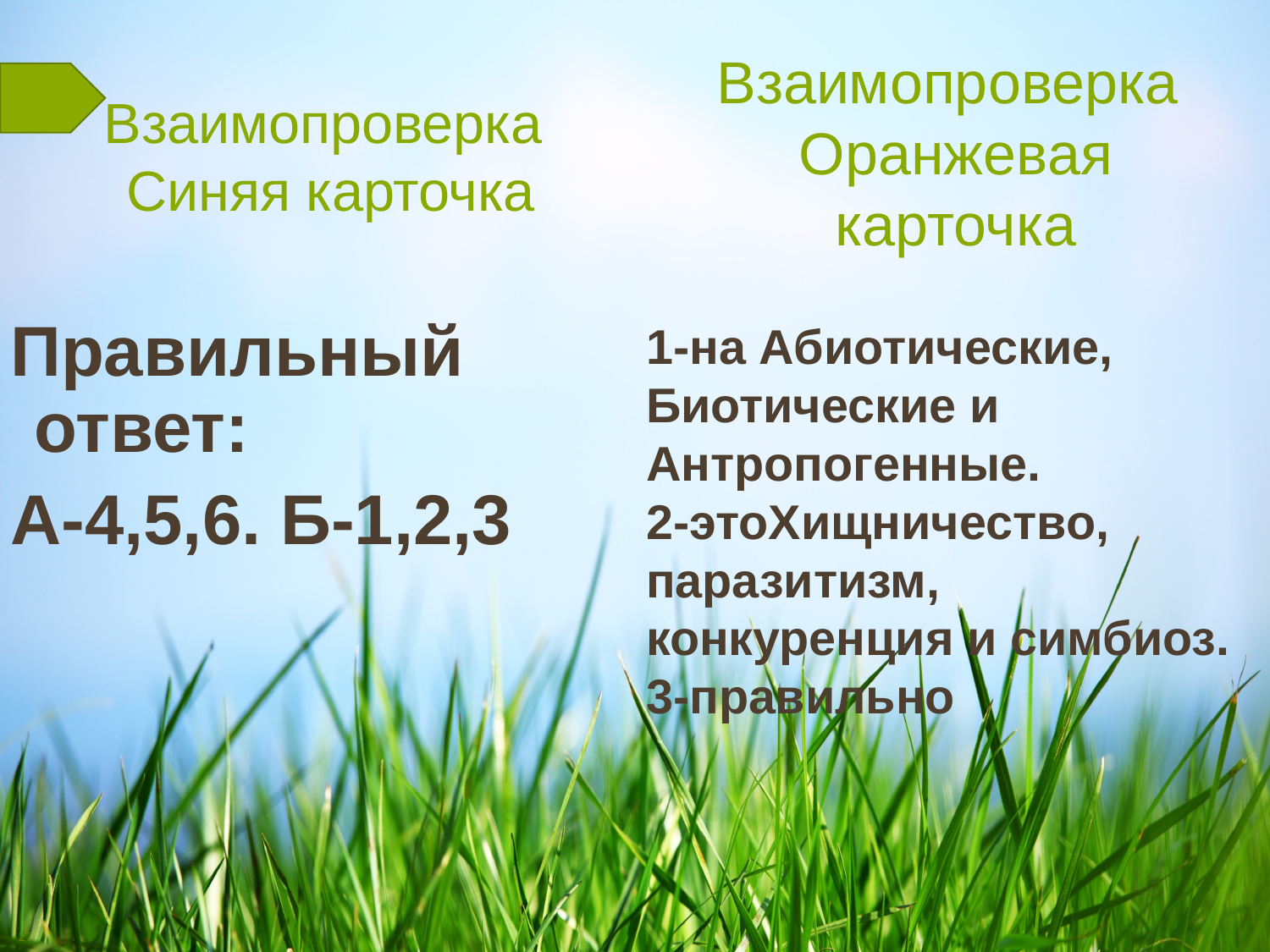

# Взаимопроверка Синяя карточка
Взаимопроверка
Оранжевая карточка
Правильный ответ:
А-4,5,6. Б-1,2,3

1-на Абиотические, Биотические и Антропогенные.
2-этоХищничество, паразитизм, конкуренция и симбиоз.
3-правильно

27